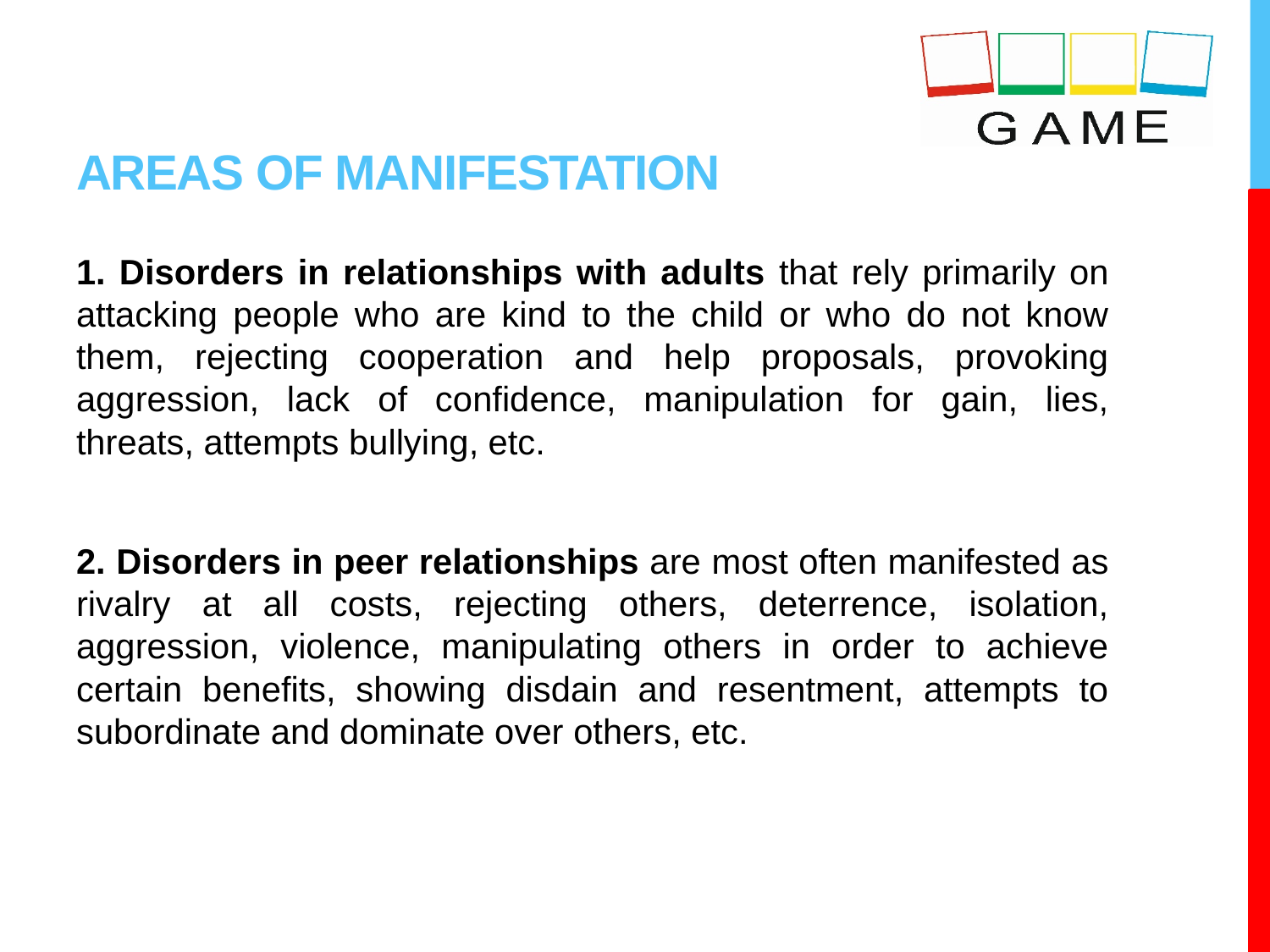

# AREAS OF MANIFESTATION
1. Disorders in relationships with adults that rely primarily on attacking people who are kind to the child or who do not know them, rejecting cooperation and help proposals, provoking aggression, lack of confidence, manipulation for gain, lies, threats, attempts bullying, etc.

2. Disorders in peer relationships are most often manifested as rivalry at all costs, rejecting others, deterrence, isolation, aggression, violence, manipulating others in order to achieve certain benefits, showing disdain and resentment, attempts to subordinate and dominate over others, etc.